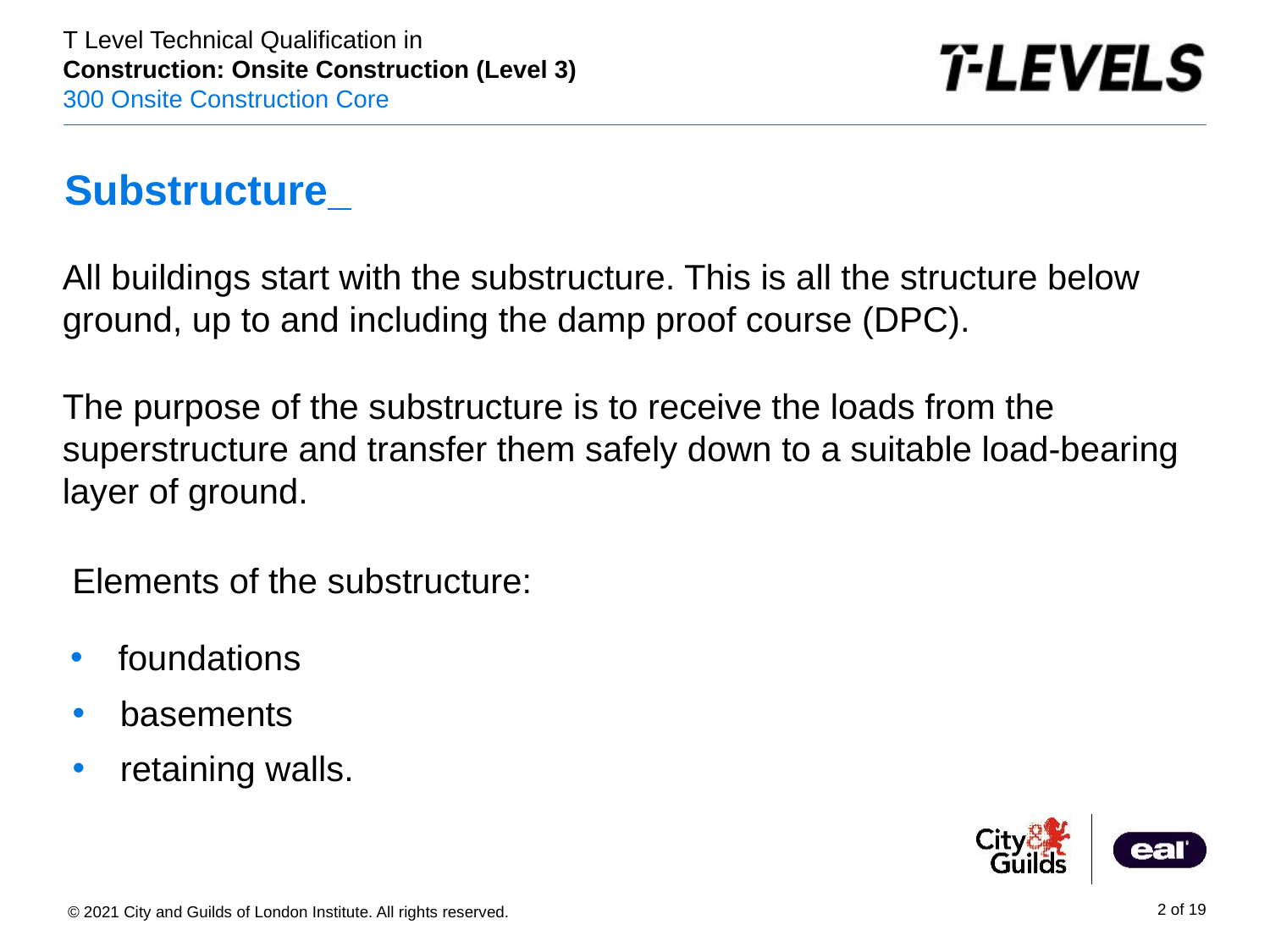

# Substructure
All buildings start with the substructure. This is all the structure below ground, up to and including the damp proof course (DPC).

The purpose of the substructure is to receive the loads from the superstructure and transfer them safely down to a suitable load-bearing layer of ground.
Elements of the substructure:
foundations
basements
retaining walls.